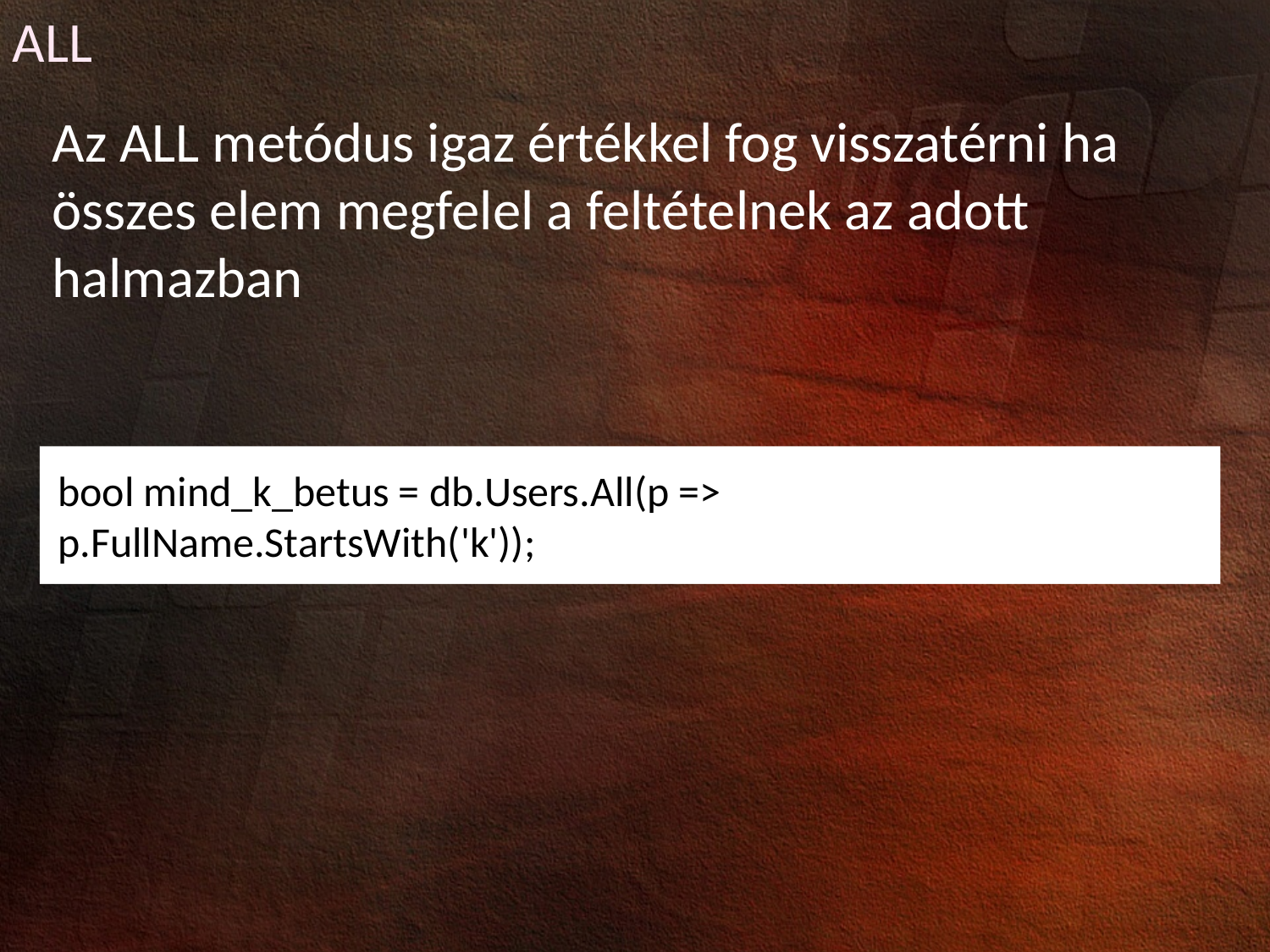

ALL
Az ALL metódus igaz értékkel fog visszatérni ha összes elem megfelel a feltételnek az adott halmazban

bool mind_k_betus = db.Users.All(p =>
p.FullName.StartsWith('k'));